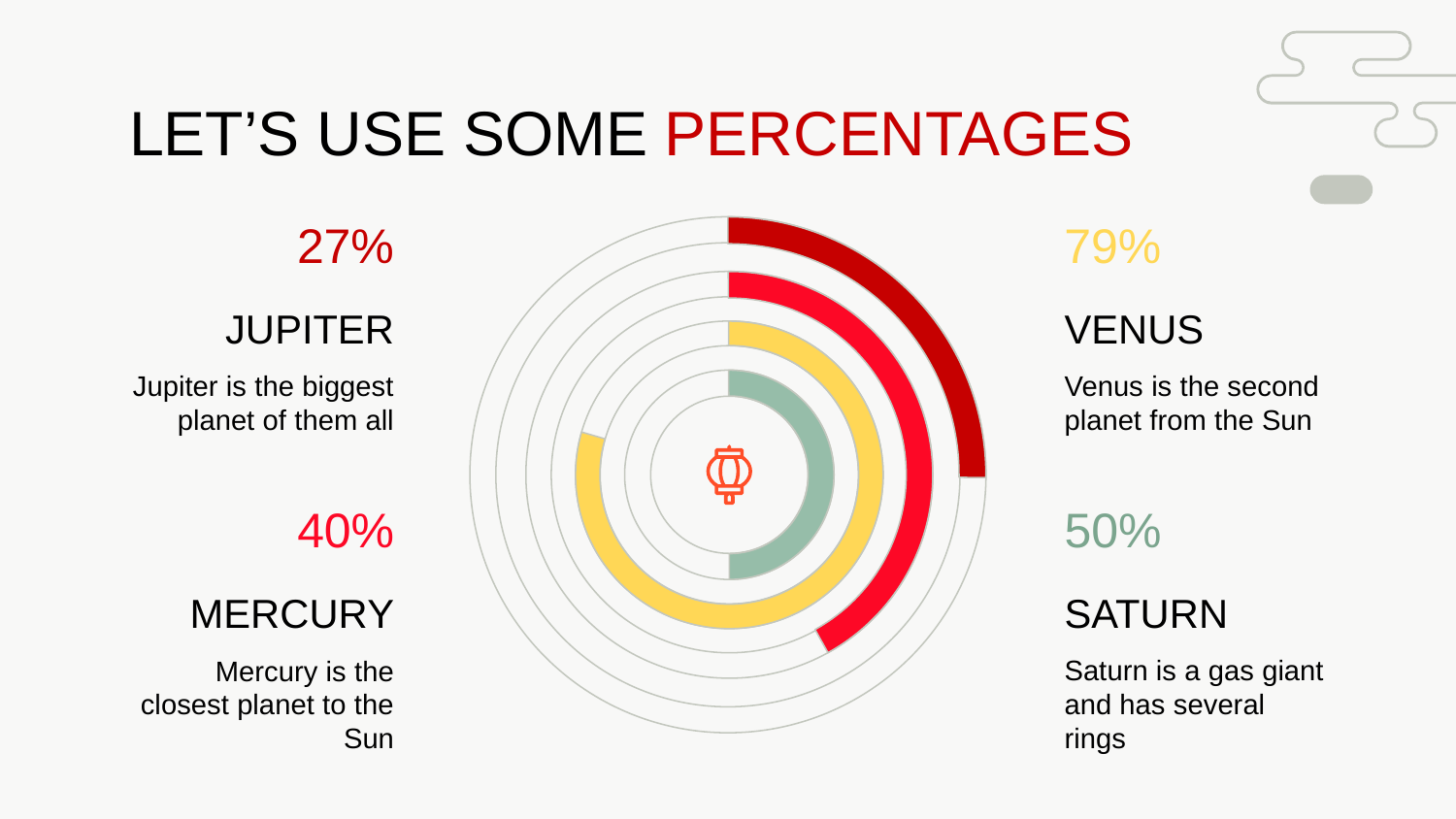

# LET’S USE SOME PERCENTAGES
27%
79%

VENUS
JUPITER

Venus is the second planet from the Sun
Jupiter is the biggest planet of them all

40%
50%
SATURN
MERCURY
Saturn is a gas giant and has several rings
Mercury is the closest planet to the Sun